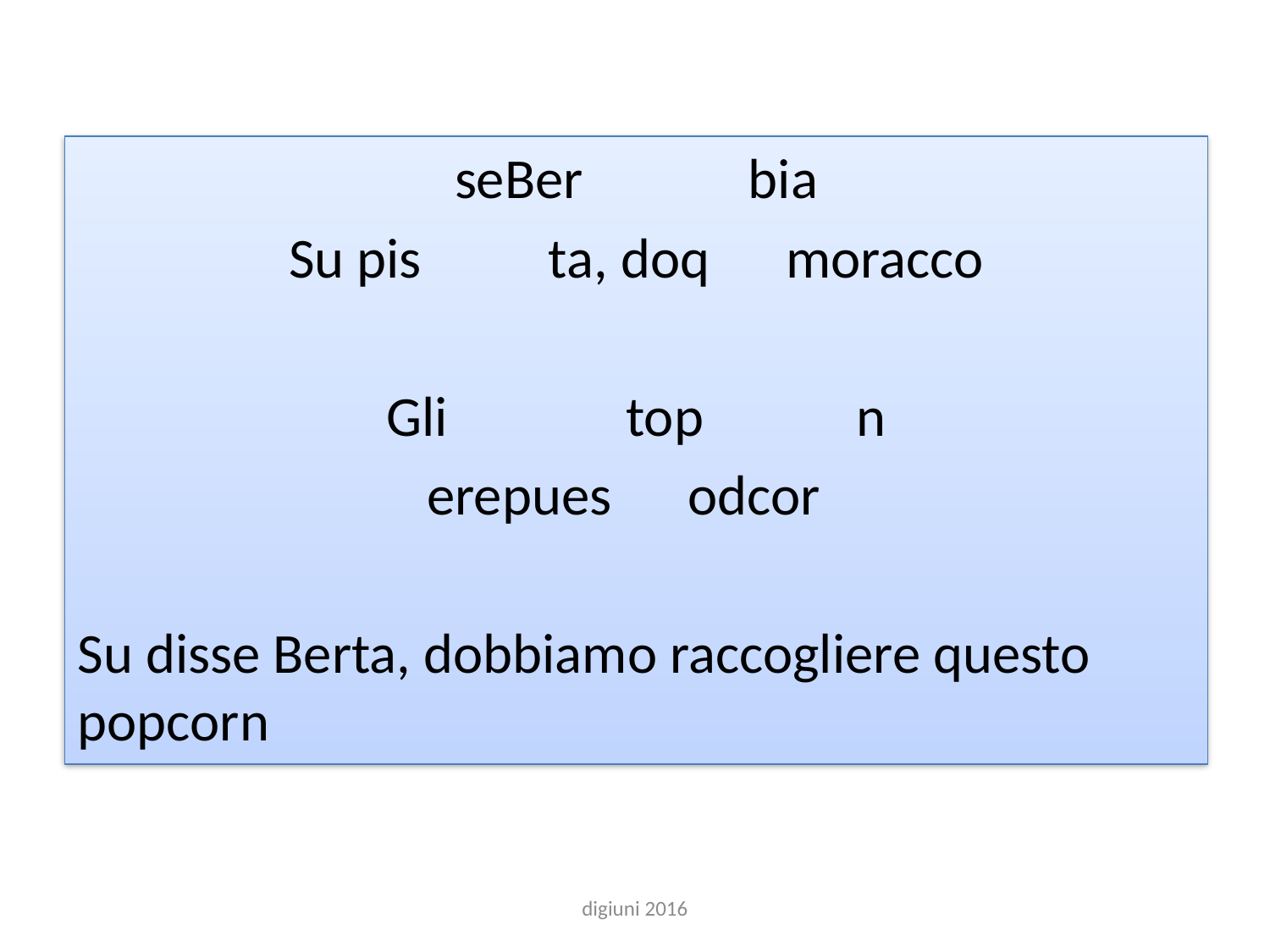

seBer             bia
Su pis          ta, doq      moracco

Gli              top            n
     erepues      odcor

Su disse Berta, dobbiamo raccogliere questo popcorn
digiuni 2016